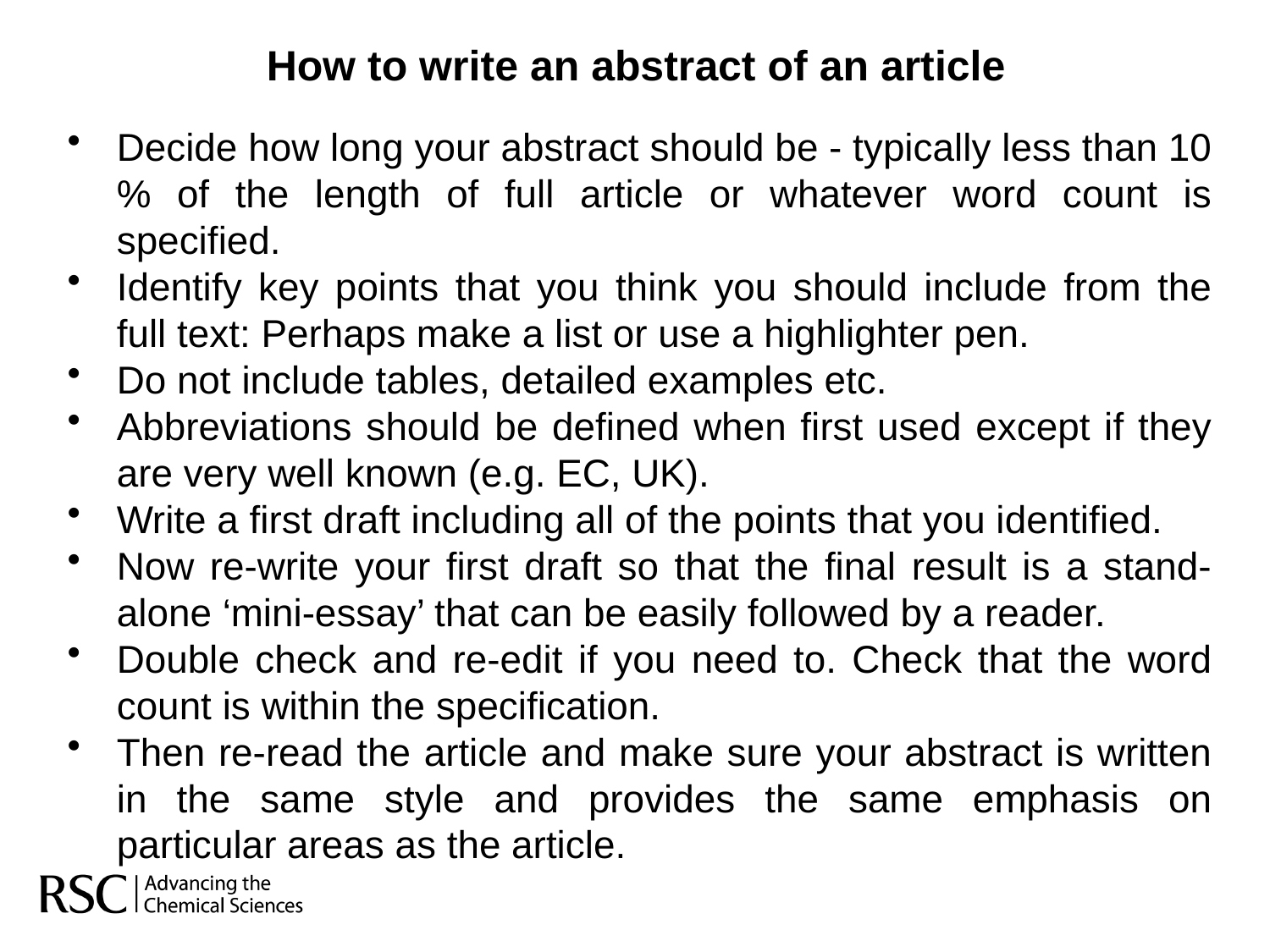

How to write an abstract of an article
Decide how long your abstract should be - typically less than 10 % of the length of full article or whatever word count is specified.
Identify key points that you think you should include from the full text: Perhaps make a list or use a highlighter pen.
Do not include tables, detailed examples etc.
Abbreviations should be defined when first used except if they are very well known (e.g. EC, UK).
Write a first draft including all of the points that you identified.
Now re-write your first draft so that the final result is a stand-alone ‘mini-essay’ that can be easily followed by a reader.
Double check and re-edit if you need to. Check that the word count is within the specification.
Then re-read the article and make sure your abstract is written in the same style and provides the same emphasis on particular areas as the article.